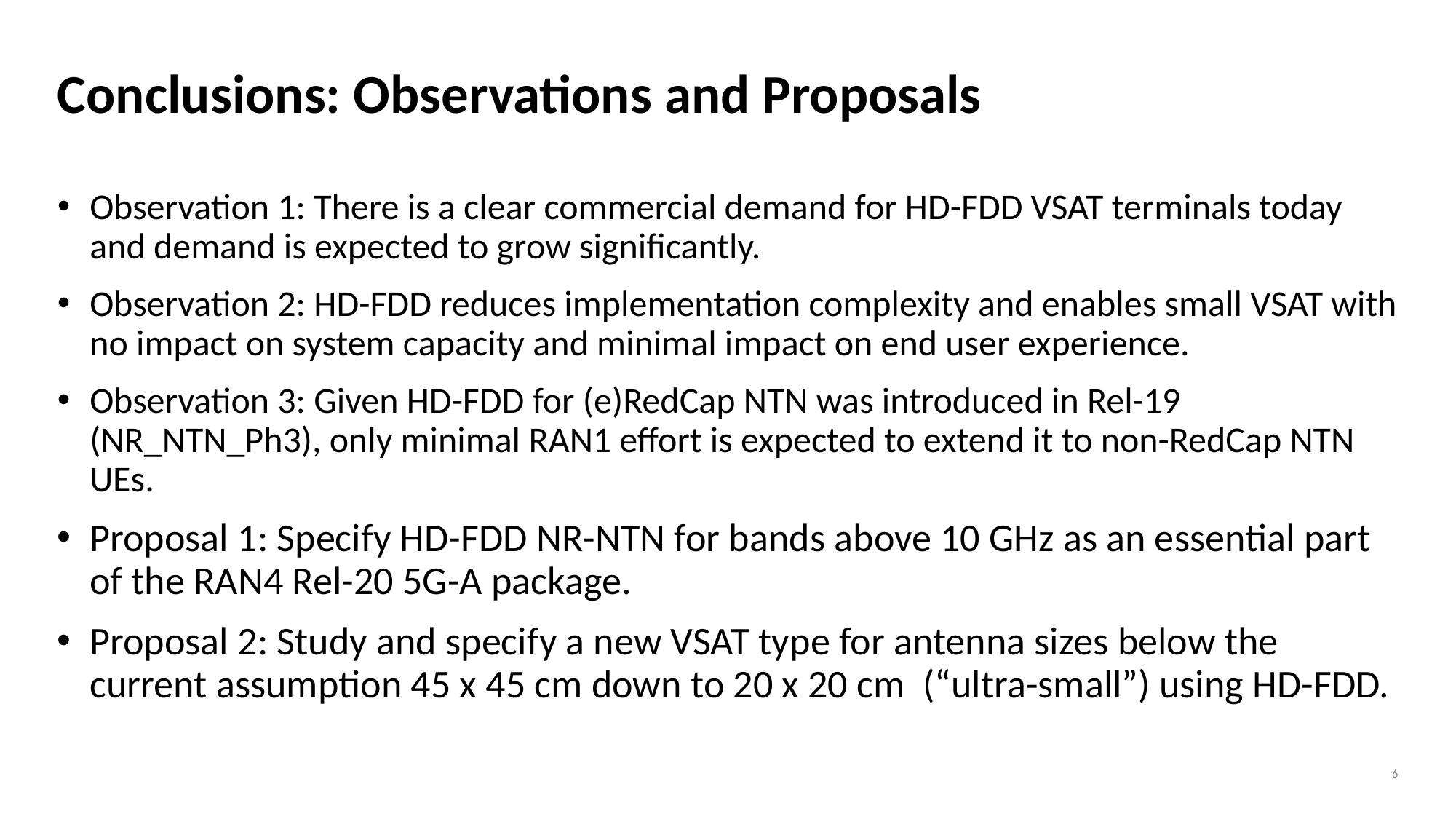

# Conclusions: Observations and Proposals
Observation 1: There is a clear commercial demand for HD-FDD VSAT terminals today and demand is expected to grow significantly.
Observation 2: HD-FDD reduces implementation complexity and enables small VSAT with no impact on system capacity and minimal impact on end user experience.
Observation 3: Given HD-FDD for (e)RedCap NTN was introduced in Rel-19 (NR_NTN_Ph3), only minimal RAN1 effort is expected to extend it to non-RedCap NTN UEs.
Proposal 1: Specify HD-FDD NR-NTN for bands above 10 GHz as an essential part of the RAN4 Rel-20 5G-A package.
Proposal 2: Study and specify a new VSAT type for antenna sizes below the current assumption 45 x 45 cm down to 20 x 20 cm  (“ultra-small”) using HD-FDD.

6